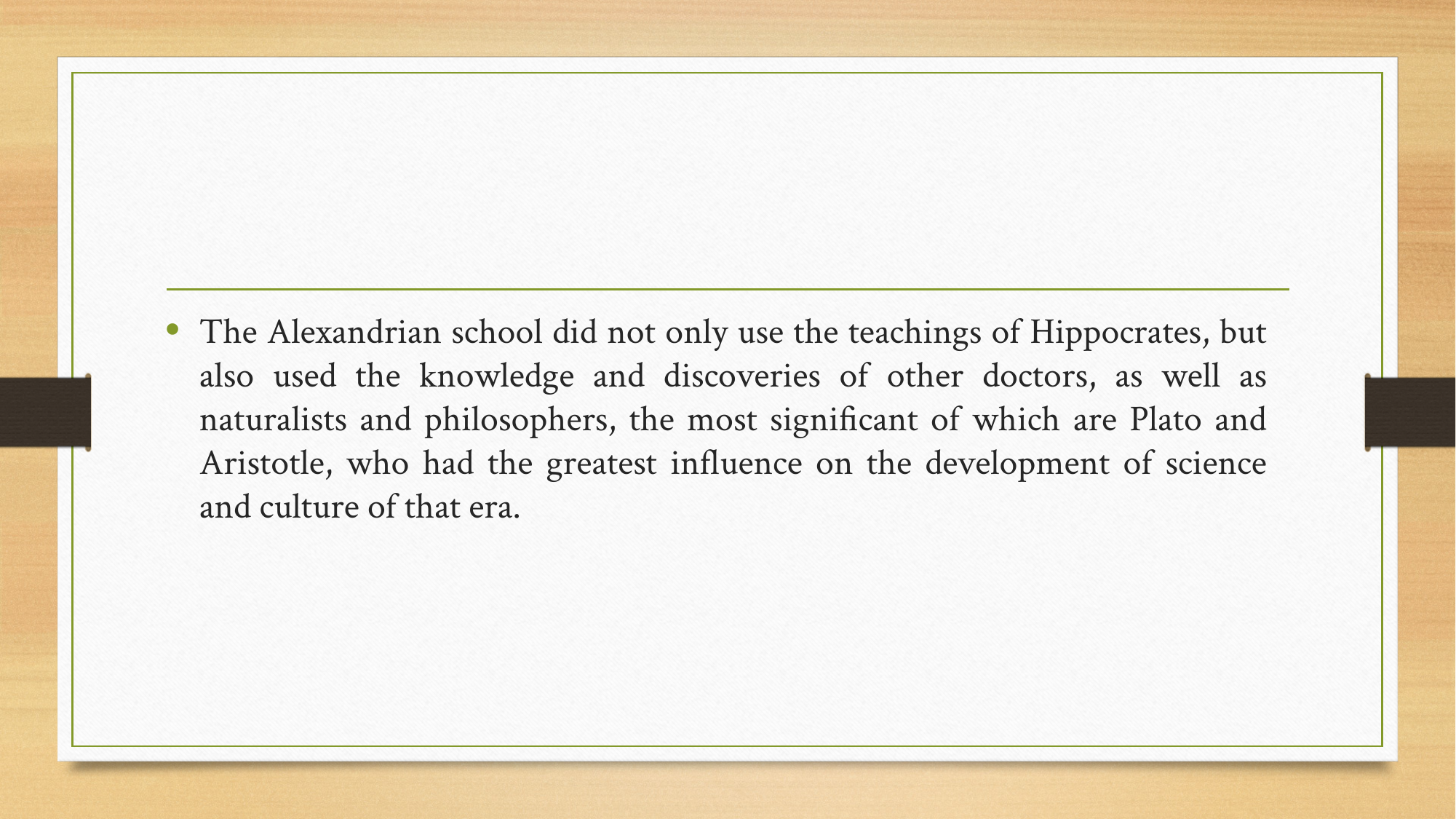

The Alexandrian school did not only use the teachings of Hippocrates, but also used the knowledge and discoveries of other doctors, as well as naturalists and philosophers, the most significant of which are Plato and Aristotle, who had the greatest influence on the development of science and culture of that era.